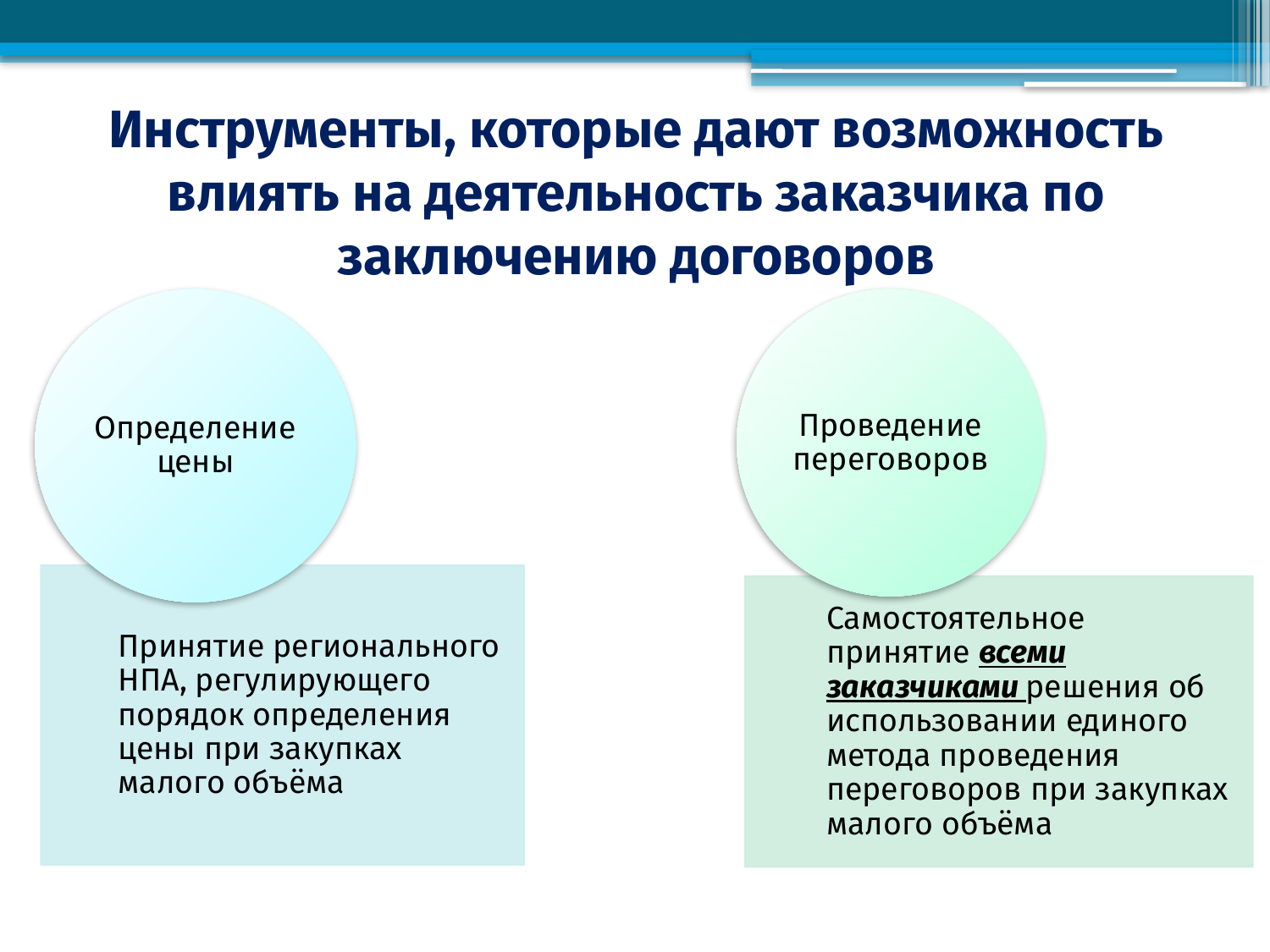

# Инструменты, которые дают возможность влиять на деятельность заказчика по заключению договоров
Принятие регионального НПА, регулирующего порядок определения цены при закупках малого объёма
Определение цены
Самостоятельное принятие всеми заказчиками решения об использовании единого метода проведения переговоров при закупках малого объёма
Проведение переговоров